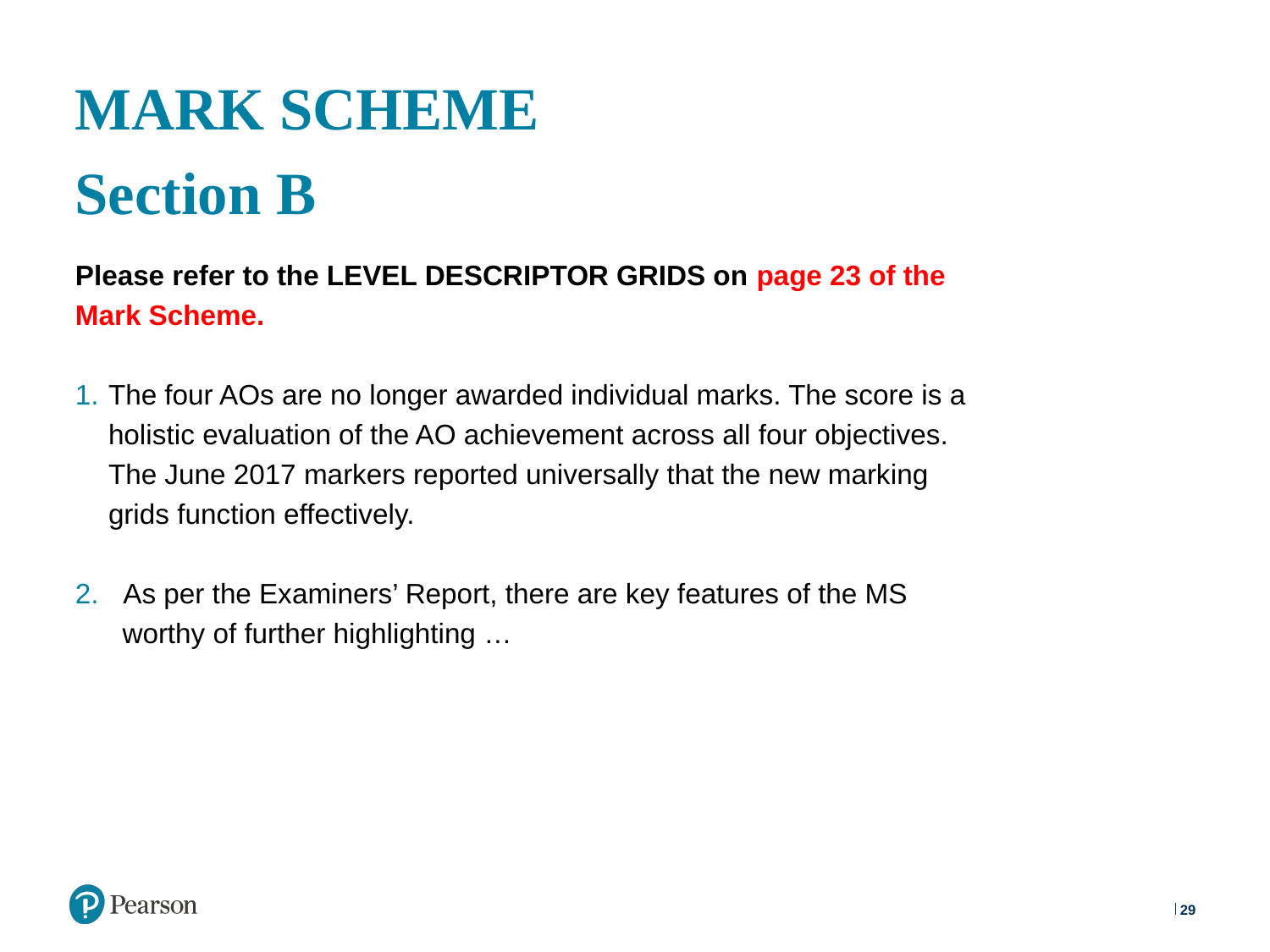

# MARK SCHEME Section B
Please refer to the LEVEL DESCRIPTOR GRIDS on page 23 of the Mark Scheme.

The four AOs are no longer awarded individual marks. The score is a holistic evaluation of the AO achievement across all four objectives. The June 2017 markers reported universally that the new marking grids function effectively.

As per the Examiners’ Report, there are key features of the MS
      worthy of further highlighting …

29